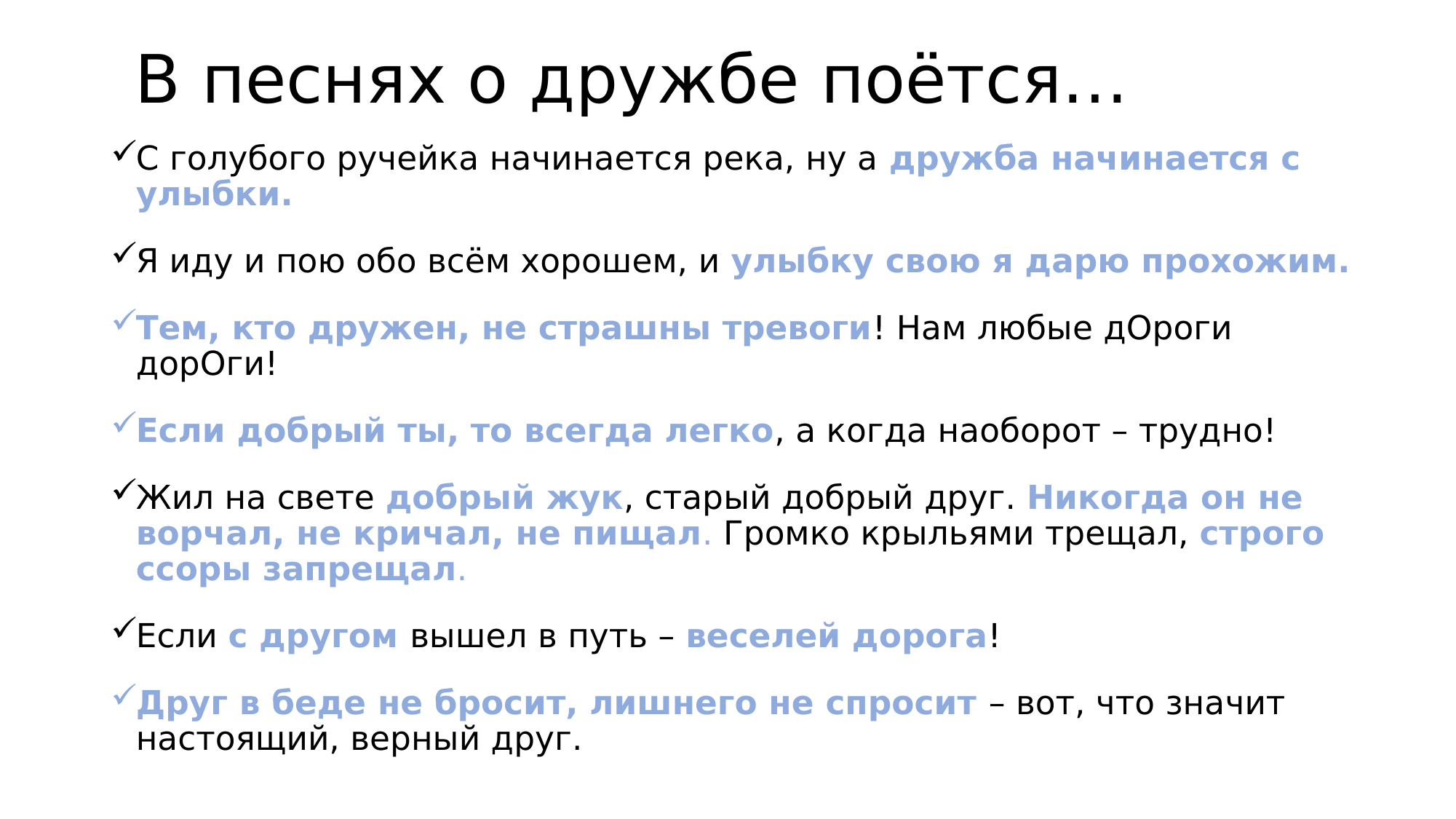

# В песнях о дружбе поётся…
С голубого ручейка начинается река, ну а дружба начинается с улыбки.

Я иду и пою обо всём хорошем, и улыбку свою я дарю прохожим.

Тем, кто дружен, не страшны тревоги! Нам любые дОроги дорОги!

Если добрый ты, то всегда легко, а когда наоборот – трудно!

Жил на свете добрый жук, старый добрый друг. Никогда он не ворчал, не кричал, не пищал. Громко крыльями трещал, строго ссоры запрещал.

Если с другом вышел в путь – веселей дорога!

Друг в беде не бросит, лишнего не спросит – вот, что значит настоящий, верный друг.